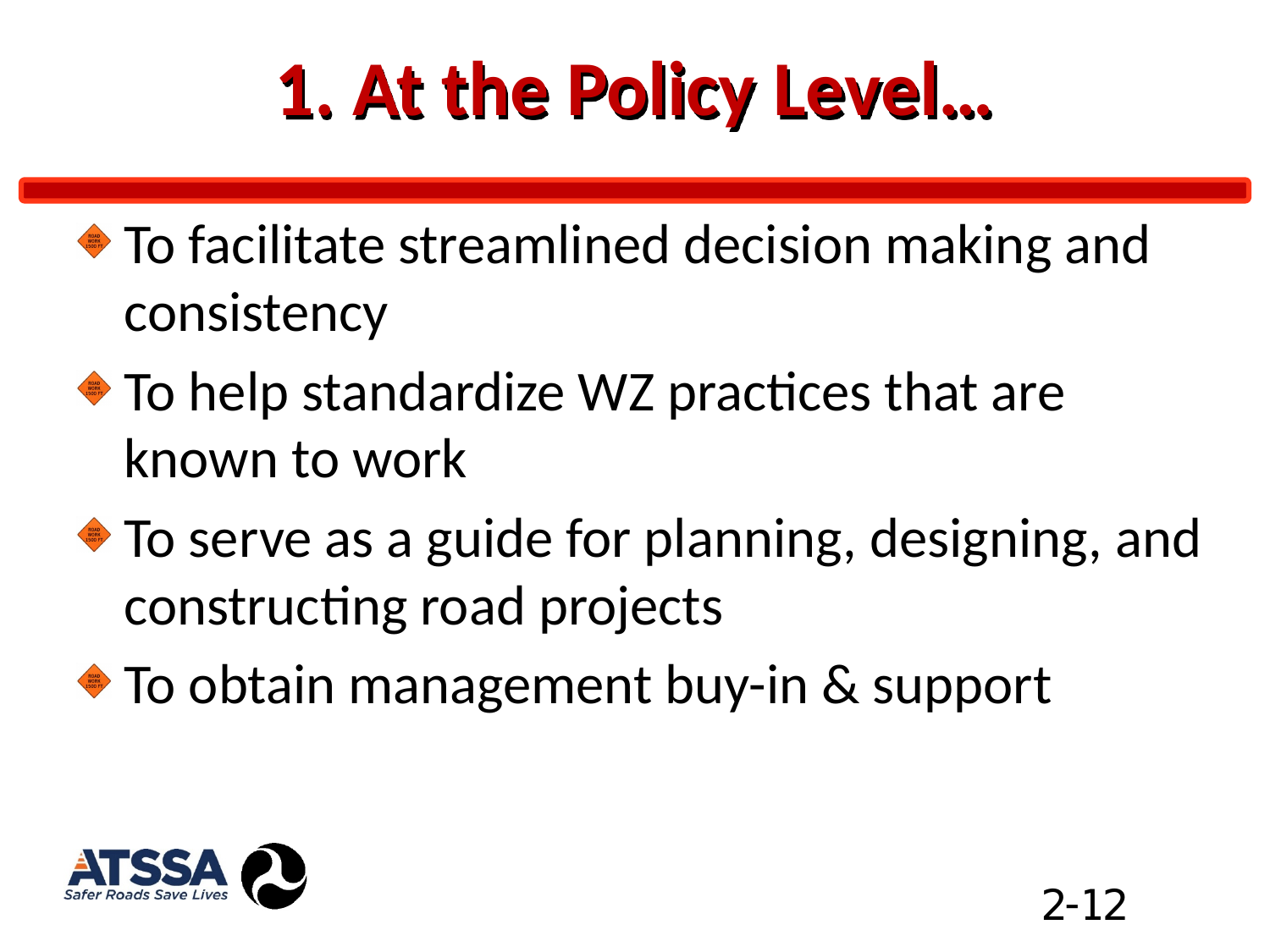

# 1. At the Policy Level…
To facilitate streamlined decision making and consistency
To help standardize WZ practices that are known to work
To serve as a guide for planning, designing, and constructing road projects
To obtain management buy-in & support